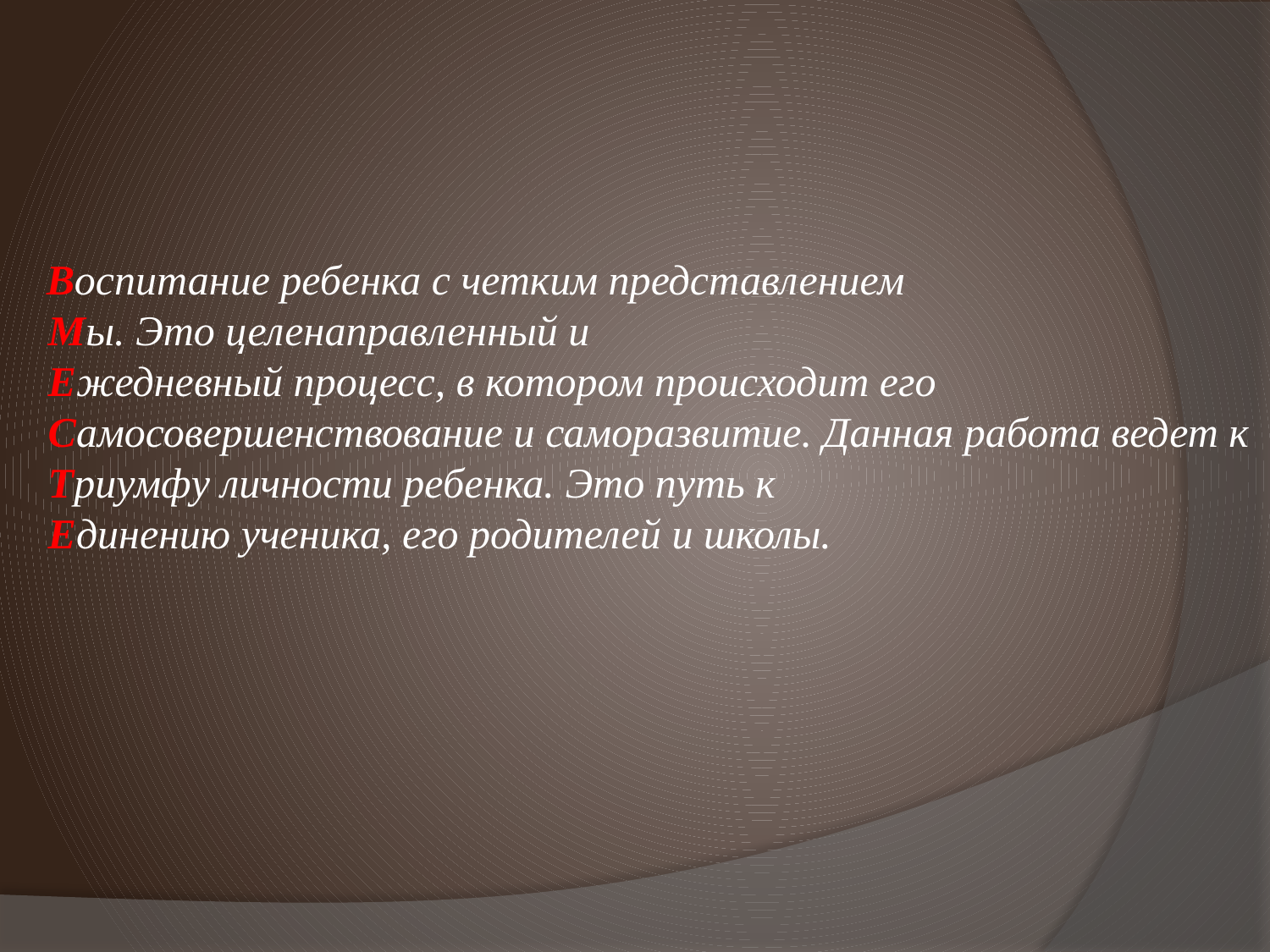

Воспитание ребенка с четким представлением
 Мы. Это целенаправленный и
 Ежедневный процесс, в котором происходит его
 Самосовершенствование и саморазвитие. Данная работа ведет к
 Триумфy личности ребенка. Это путь к
 Единению ученика, его родителей и школы.